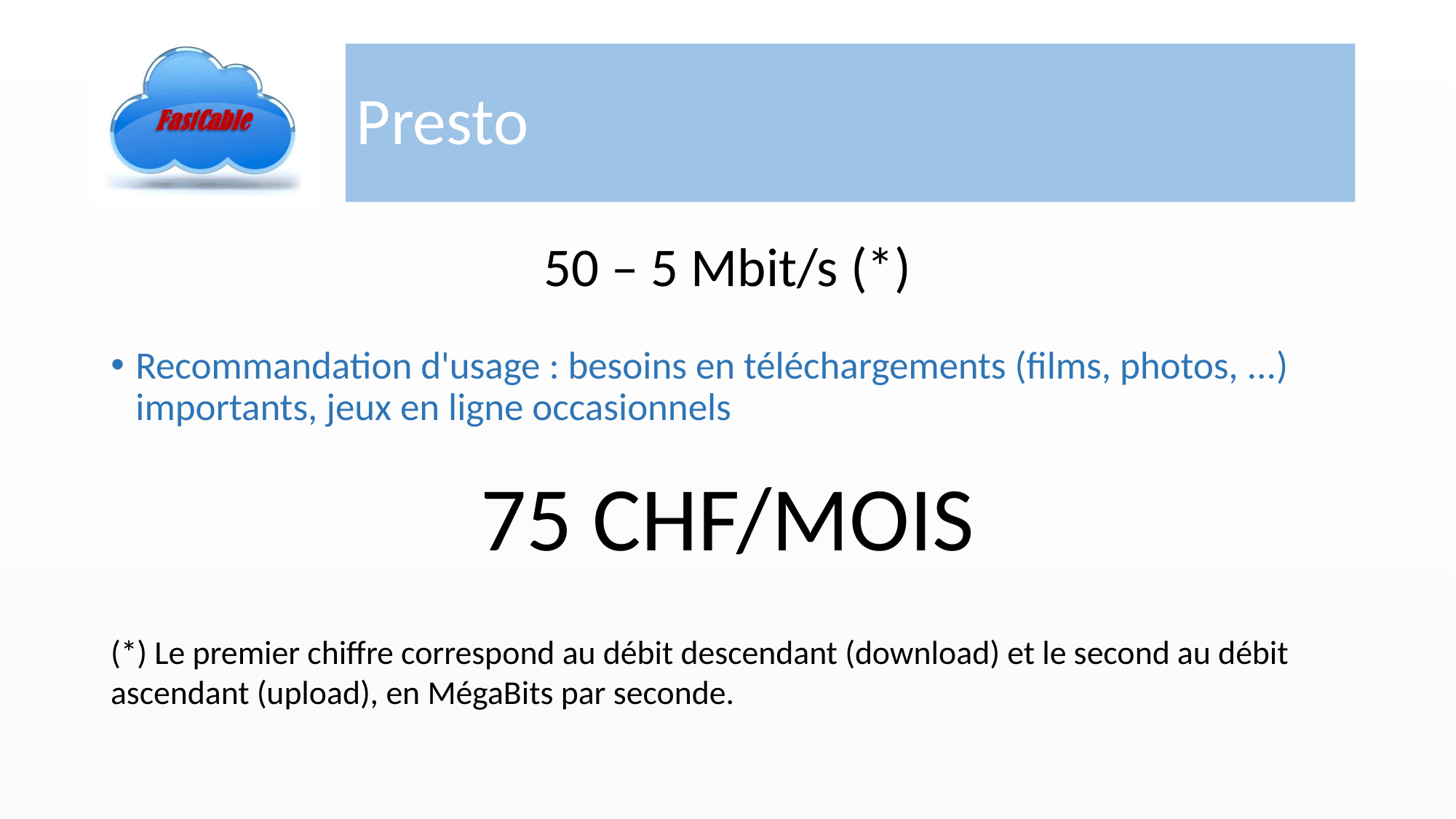

# Presto
50 – 5 Mbit/s (*)

Recommandation d'usage : besoins en téléchargements (films, photos, ...) importants, jeux en ligne occasionnels
75 CHF/MOIS
(*) Le premier chiffre correspond au débit descendant (download) et le second au débit ascendant (upload), en MégaBits par seconde.